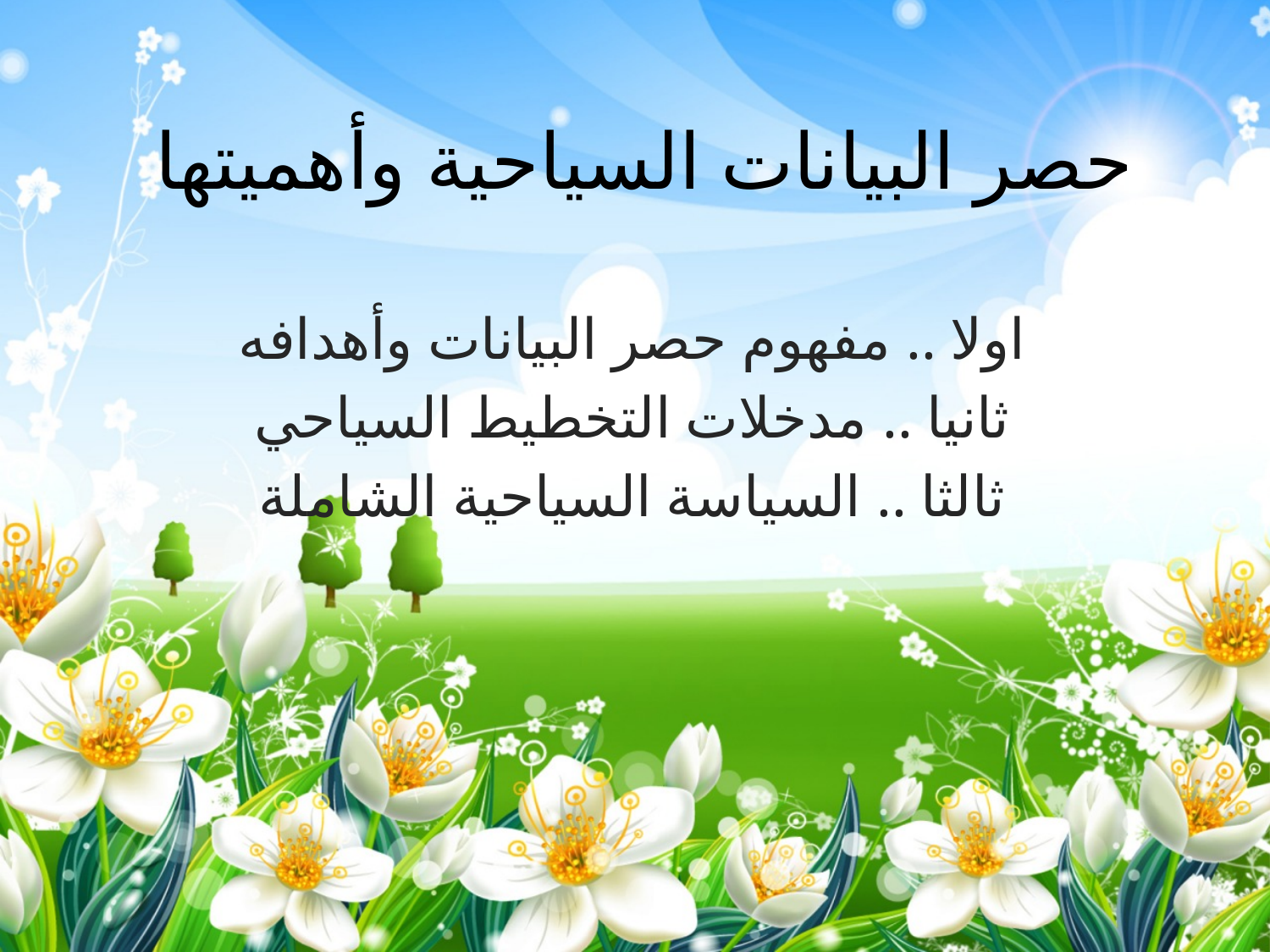

# حصر البيانات السياحية وأهميتها
اولا .. مفهوم حصر البيانات وأهدافه
ثانيا .. مدخلات التخطيط السياحي
ثالثا .. السياسة السياحية الشاملة